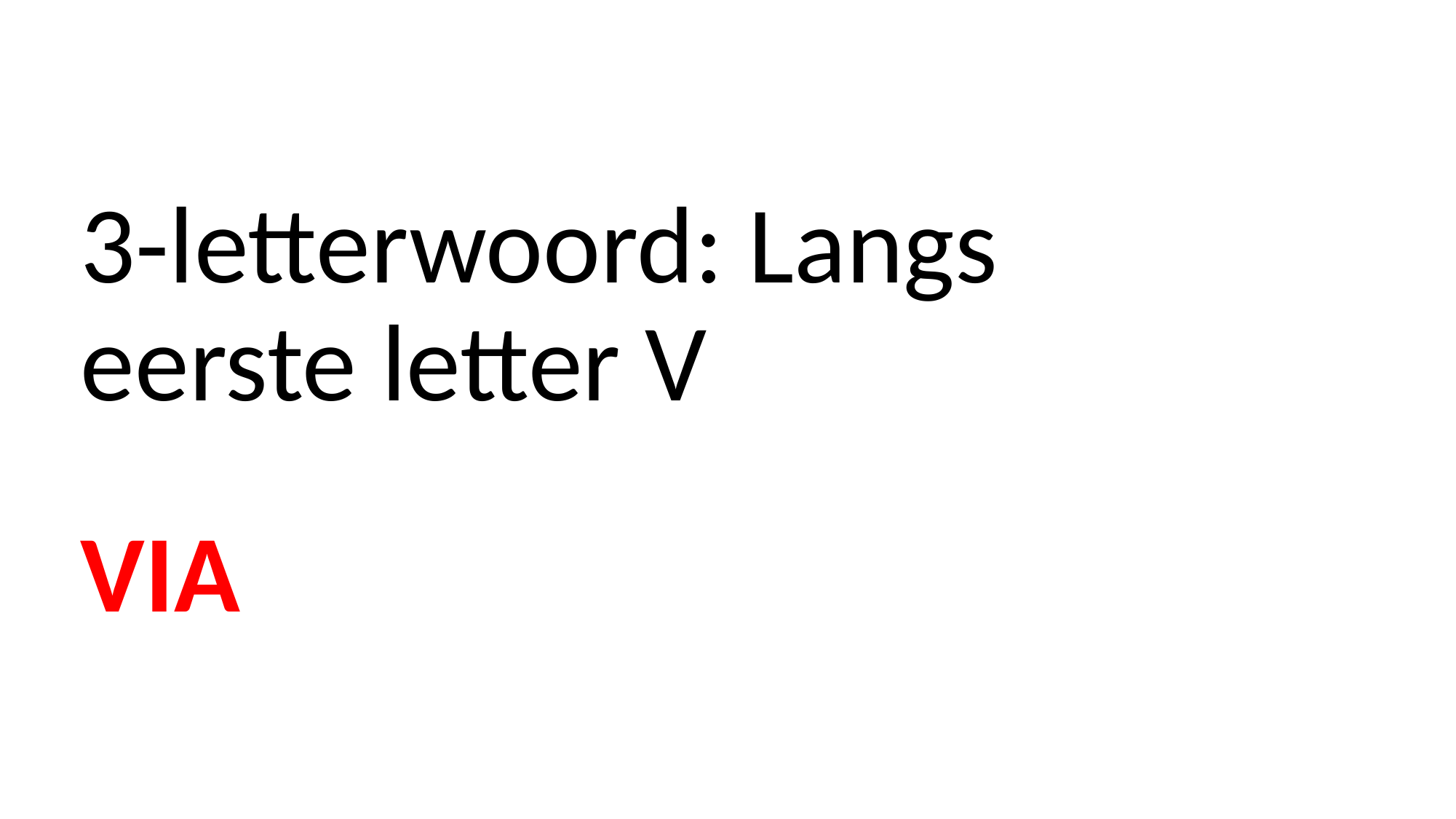

# 3-letterwoord: Langs eerste letter V
VIA